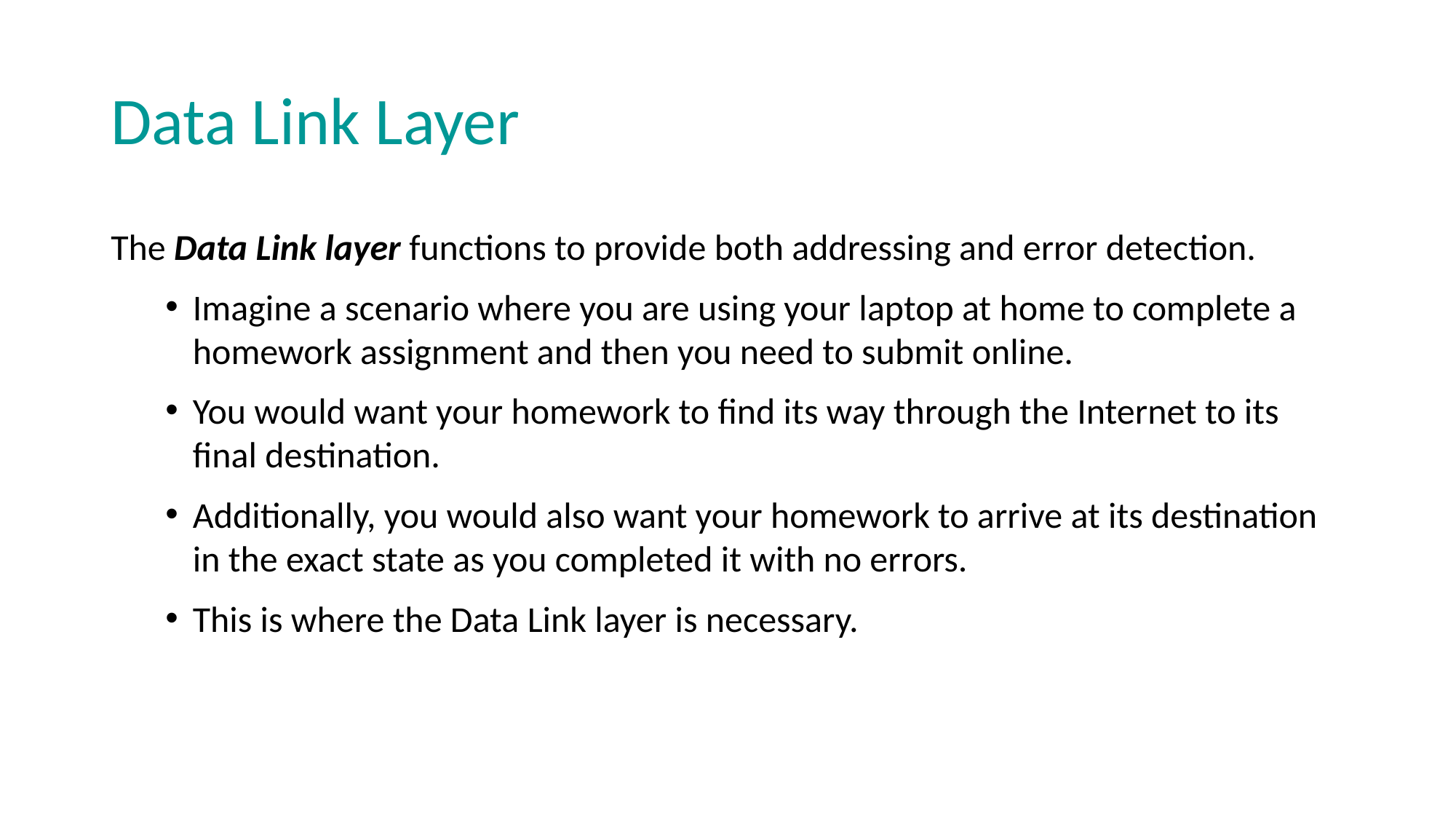

# Data Link Layer
The Data Link layer functions to provide both addressing and error detection.
Imagine a scenario where you are using your laptop at home to complete a homework assignment and then you need to submit online.
You would want your homework to find its way through the Internet to its final destination.
Additionally, you would also want your homework to arrive at its destination in the exact state as you completed it with no errors.
This is where the Data Link layer is necessary.